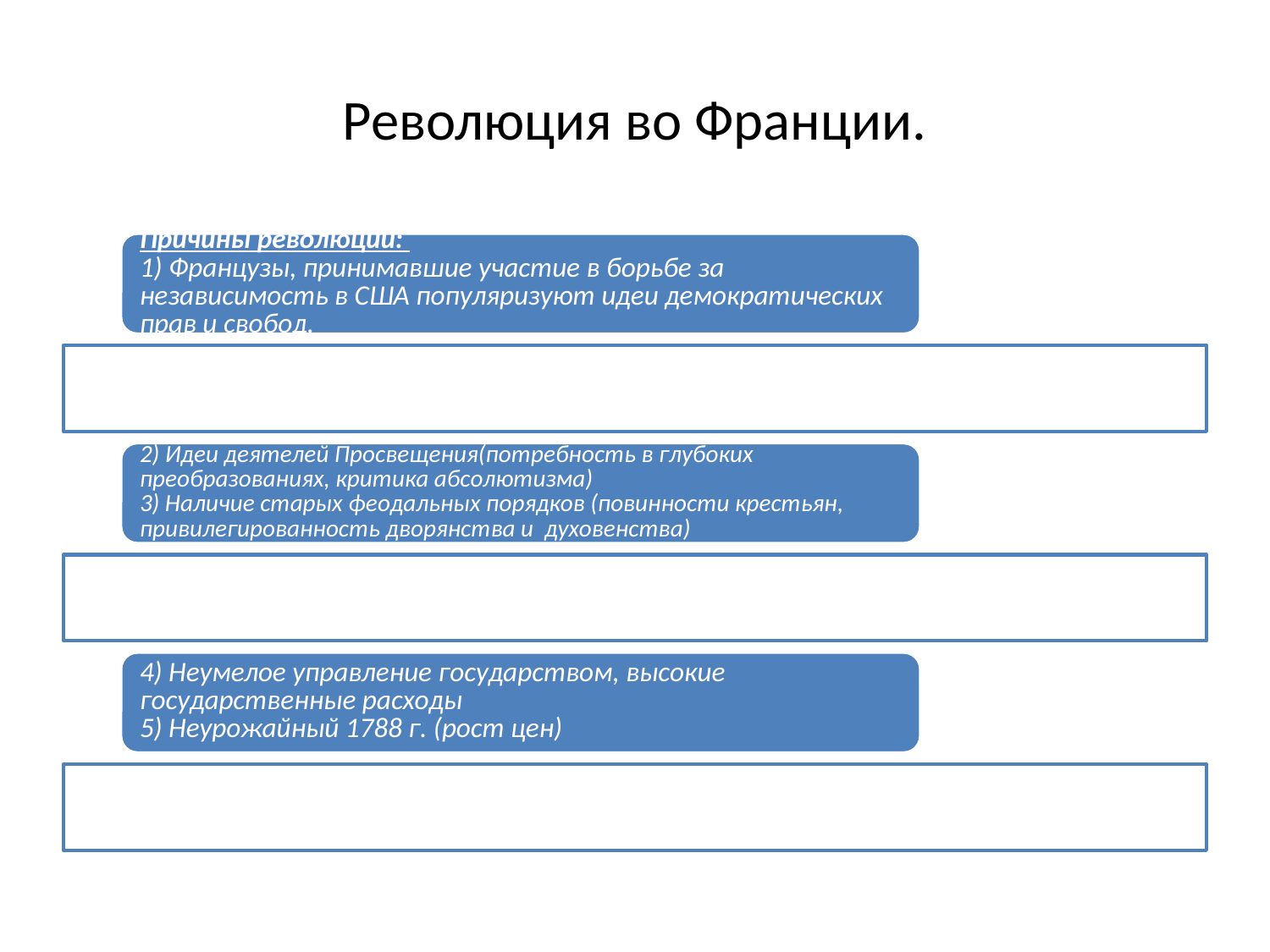

# Революция во Франции.
Причины революции:
1) Французы, принимавшие участие в борьбе за независимость в США популяризуют идеи демократических прав и свобод.
2) Идеи деятелей Просвещения(потребность в глубоких преобразованиях, критика абсолютизма)
3) Наличие старых феодальных порядков (повинности крестьян, привилегированность дворянства и  духовенства)
4) Неумелое управление государством, высокие государственные расходы
5) Неурожайный 1788 г. (рост цен)